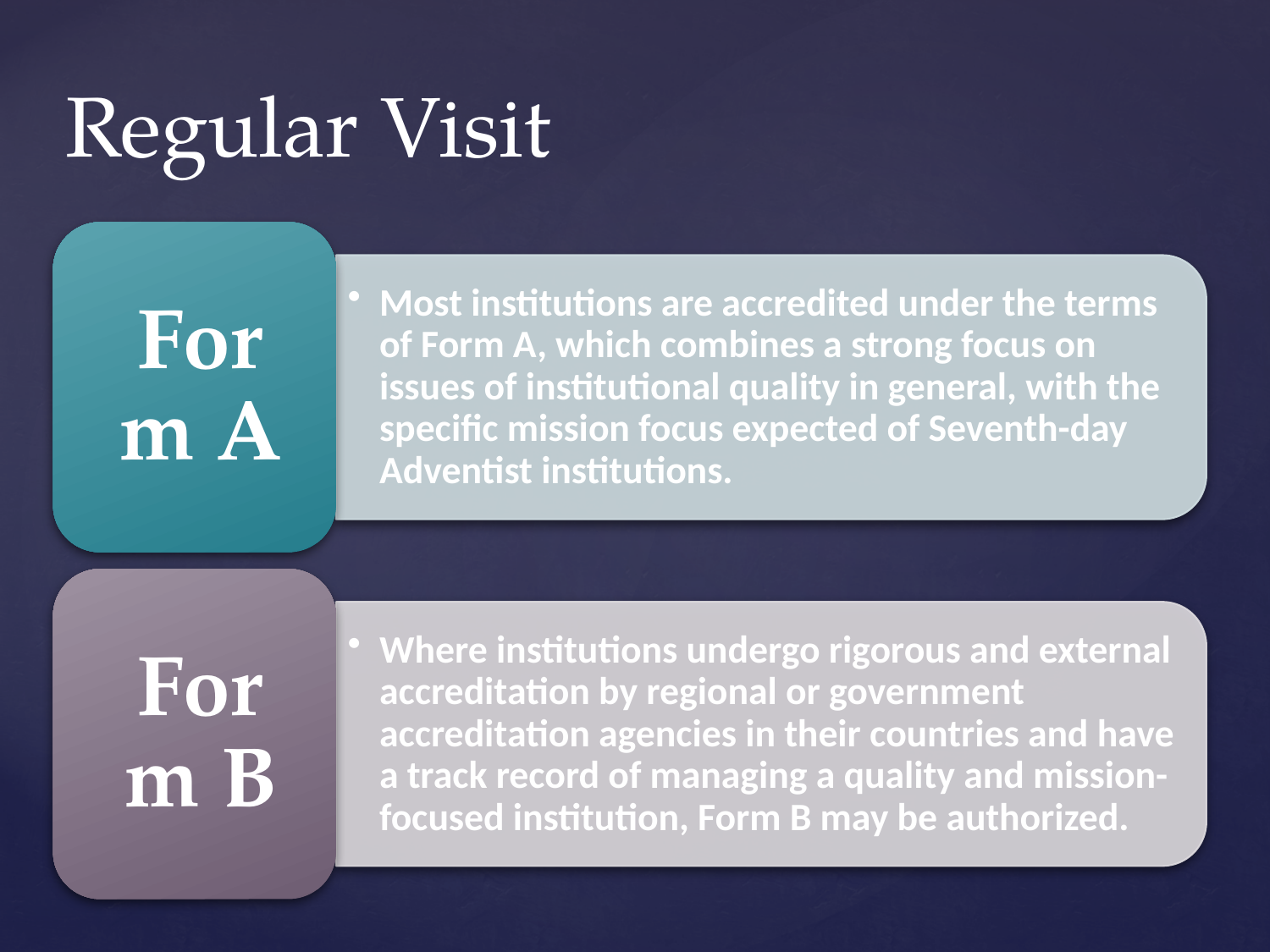

# Regular Visit
Most institutions are accredited under the terms of Form A, which combines a strong focus on issues of institutional quality in general, with the specific mission focus expected of Seventh-day Adventist institutions.
Form A
Where institutions undergo rigorous and external accreditation by regional or government accreditation agencies in their countries and have a track record of managing a quality and mission-focused institution, Form B may be authorized.
Form B